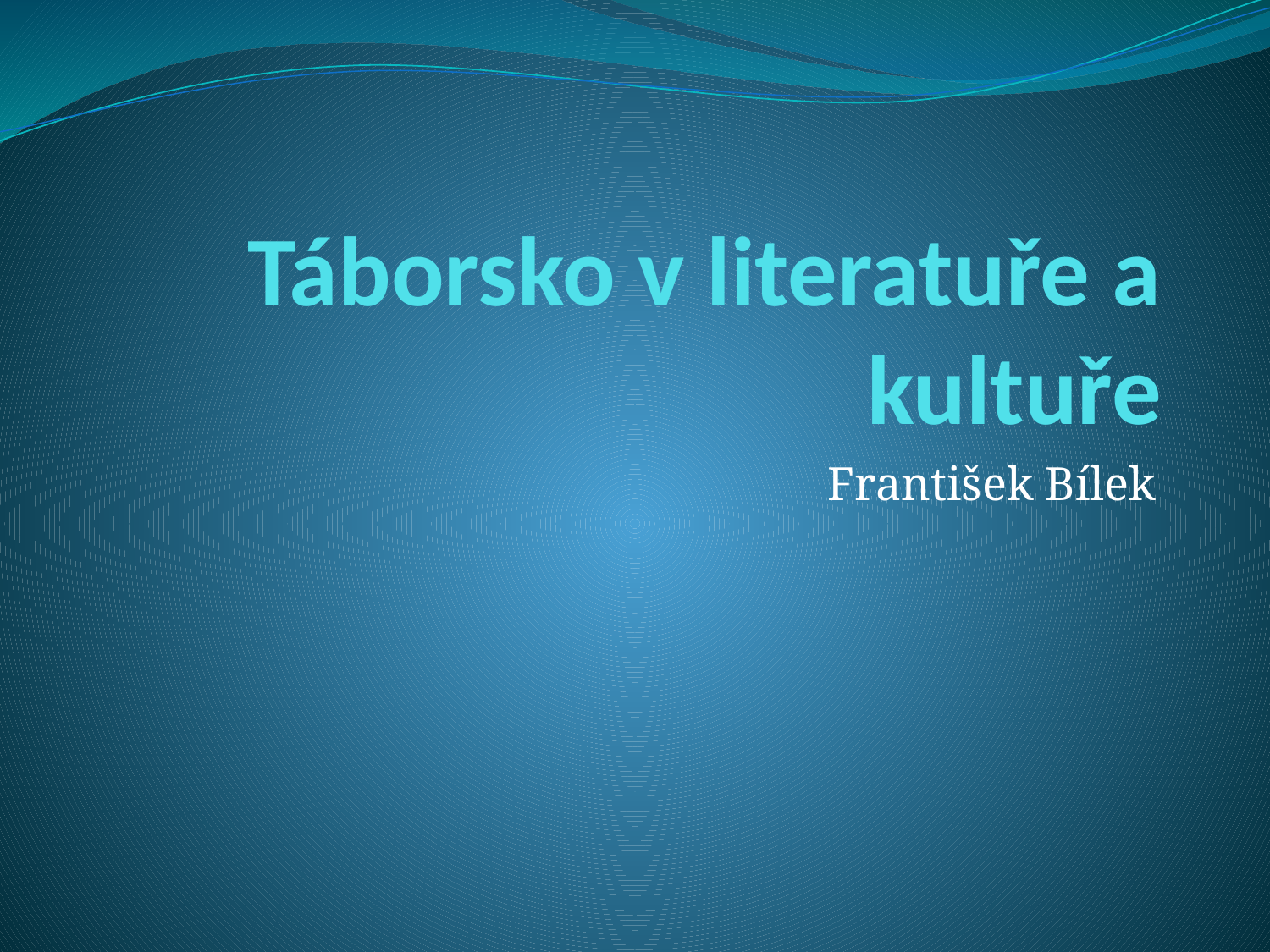

# Táborsko v literatuře a kultuře
František Bílek